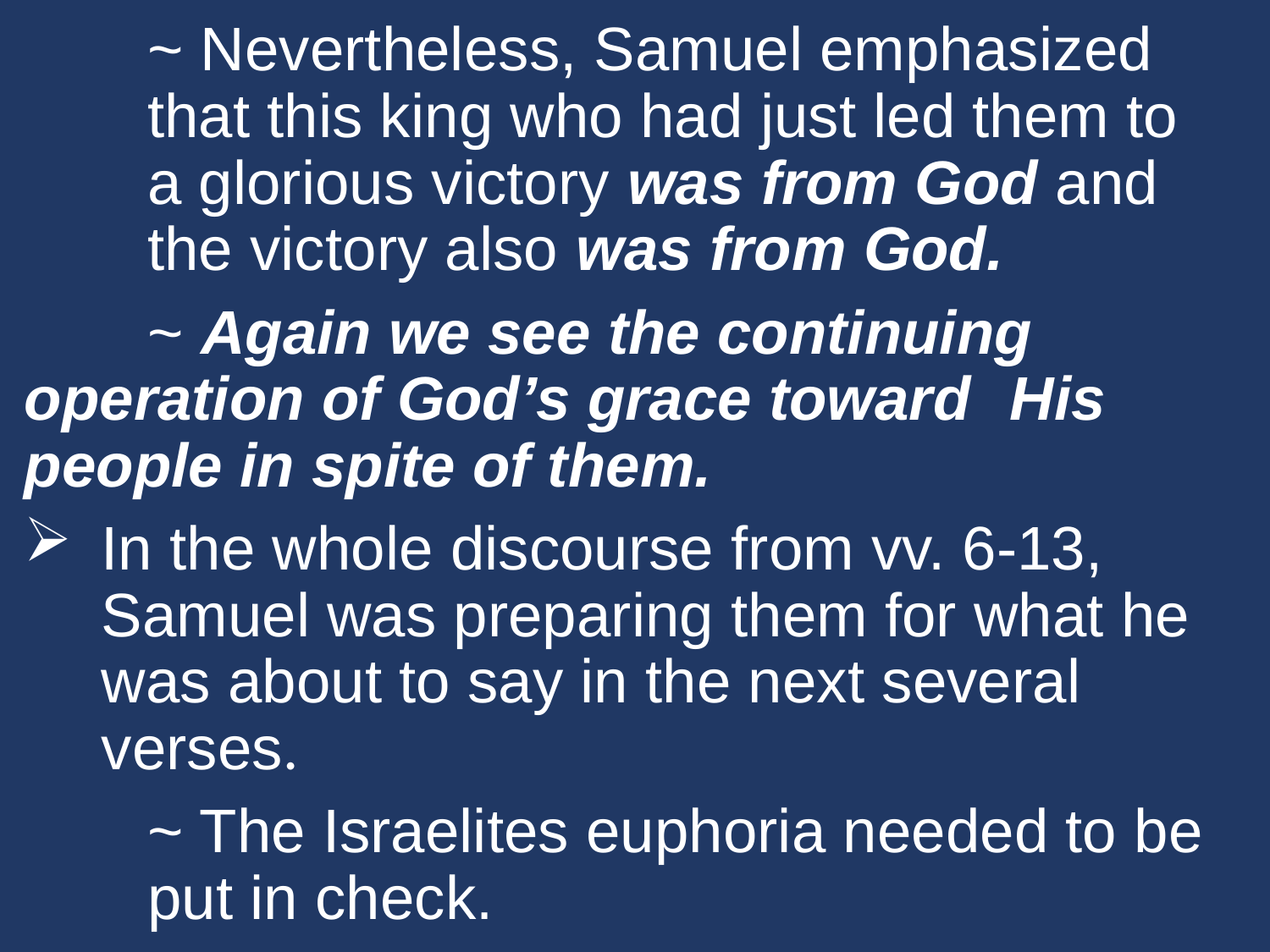

~ Nevertheless, Samuel emphasized 			that this king who had just led them to 		a glorious victory was from God and 		the victory also was from God.
	~ Again we see the continuing 				operation of God’s grace toward 			His people in spite of them.
In the whole discourse from vv. 6-13, Samuel was preparing them for what he was about to say in the next several verses.
	~ The Israelites euphoria needed to be 		put in check.